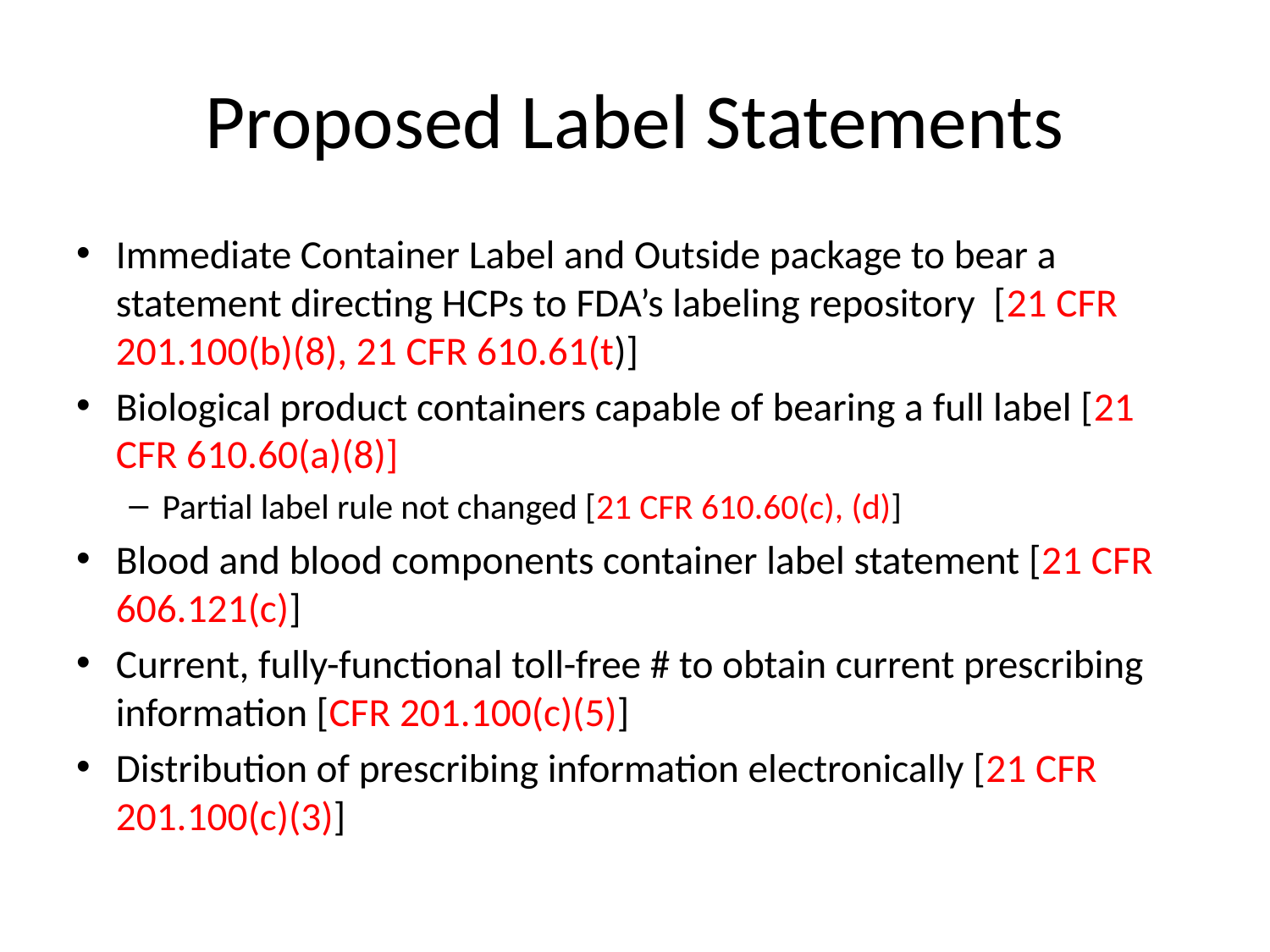

# Proposed Label Statements
Immediate Container Label and Outside package to bear a statement directing HCPs to FDA’s labeling repository  [21 CFR 201.100(b)(8), 21 CFR 610.61(t)]
Biological product containers capable of bearing a full label [21 CFR 610.60(a)(8)]
Partial label rule not changed [21 CFR 610.60(c), (d)]
Blood and blood components container label statement [21 CFR 606.121(c)]
Current, fully-functional toll-free # to obtain current prescribing information [CFR 201.100(c)(5)]
Distribution of prescribing information electronically [21 CFR 201.100(c)(3)]